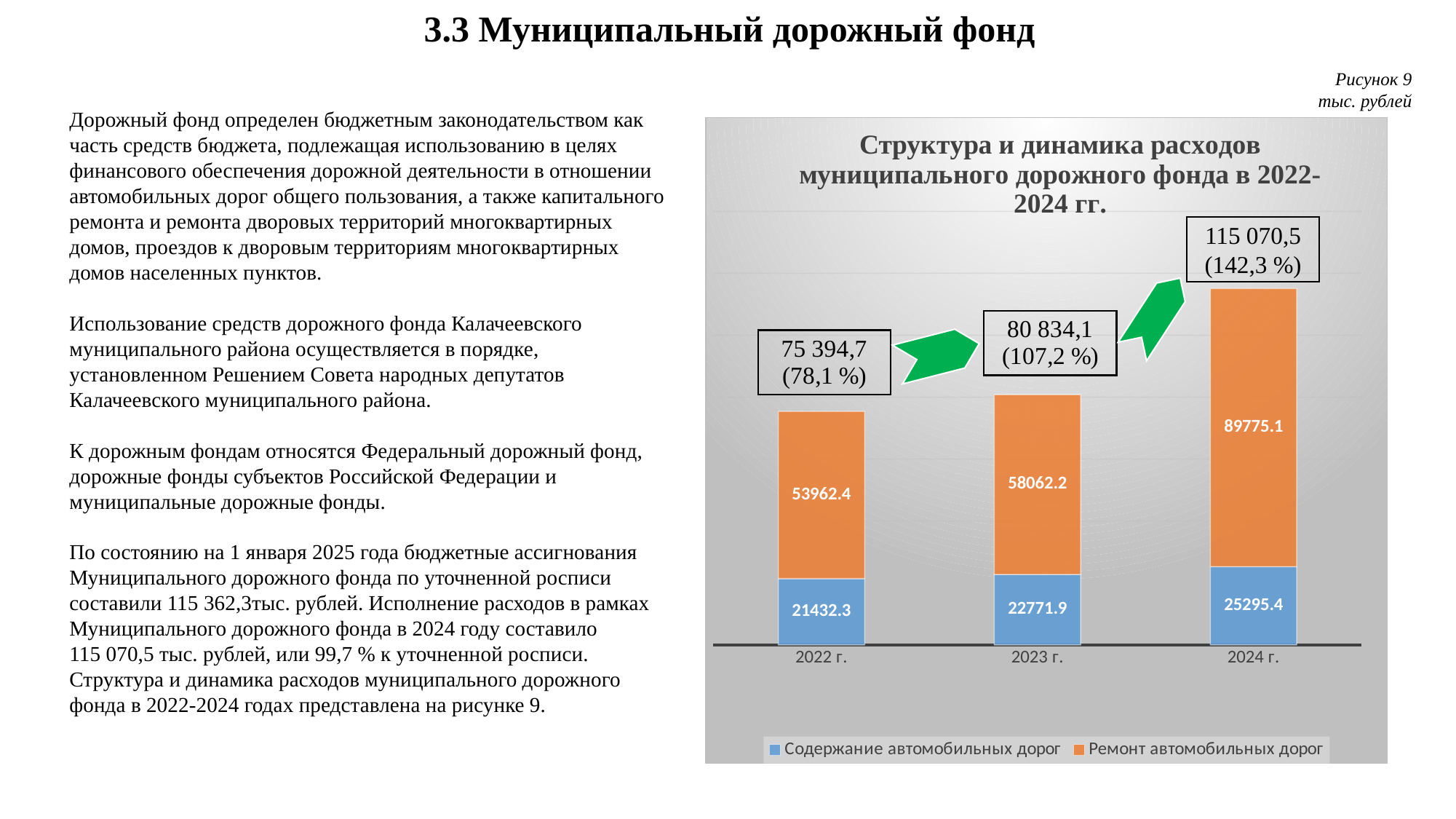

# 3.3 Муниципальный дорожный фонд
Рисунок 9
тыс. рублей
Дорожный фонд определен бюджетным законодательством как часть средств бюджета, подлежащая использованию в целях финансового обеспечения дорожной деятельности в отношении автомобильных дорог общего пользования, а также капитального ремонта и ремонта дворовых территорий многоквартирных домов, проездов к дворовым территориям многоквартирных домов населенных пунктов.

Использование средств дорожного фонда Калачеевского муниципального района осуществляется в порядке, установленном Решением Совета народных депутатов Калачеевского муниципального района.

К дорожным фондам относятся Федеральный дорожный фонд, дорожные фонды субъектов Российской Федерации и муниципальные дорожные фонды.

По состоянию на 1 января 2025 года бюджетные ассигнования Муниципального дорожного фонда по уточненной росписи составили 115 362,3тыс. рублей. Исполнение расходов в рамках Муниципального дорожного фонда в 2024 году составило
115 070,5 тыс. рублей, или 99,7 % к уточненной росписи. Структура и динамика расходов муниципального дорожного фонда в 2022-2024 годах представлена на рисунке 9.

### Chart: Структура и динамика расходов муниципального дорожного фонда в 2022-2024 гг.

| Category | Содержание автомобильных дорог | Ремонт автомобильных дорог |
|---|---|---|
| 2022 г. | 21432.3 | 53962.4 |
| 2023 г. | 22771.9 | 58062.2 |
| 2024 г. | 25295.4 | 89775.1 |
115 070,5
(142,3 %)